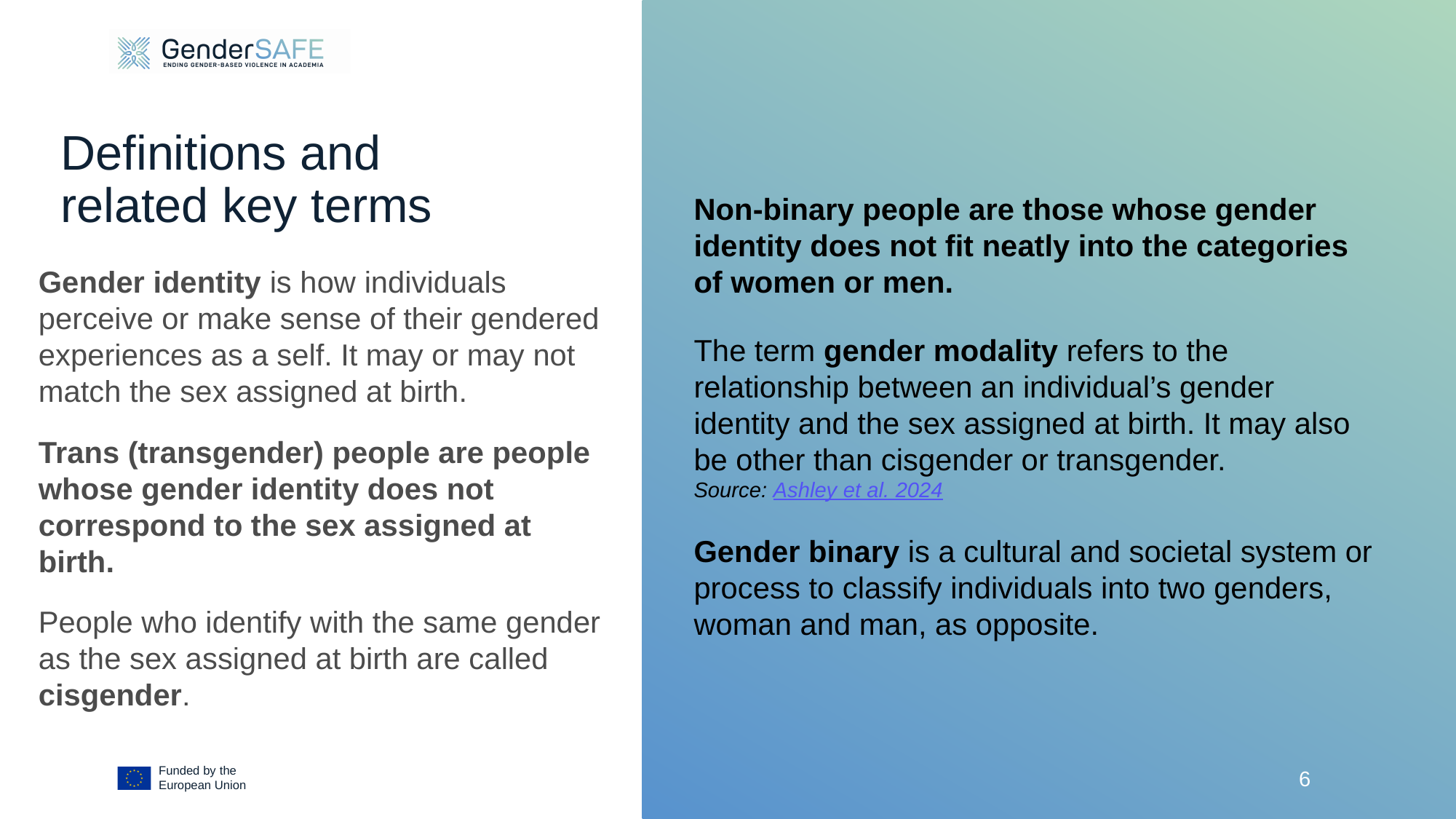

# Definitions and related key terms
Non-binary people are those whose gender identity does not fit neatly into the categories of women or men.
Gender identity is how individuals perceive or make sense of their gendered experiences as a self. It may or may not match the sex assigned at birth.
The term gender modality refers to the relationship between an individual’s gender identity and the sex assigned at birth. It may also be other than cisgender or transgender.
Source: Ashley et al. 2024

Trans (transgender) people are people whose gender identity does not correspond to the sex assigned at birth.

Gender binary is a cultural and societal system or process to classify individuals into two genders, woman and man, as opposite.
People who identify with the same gender as the sex assigned at birth are called cisgender.